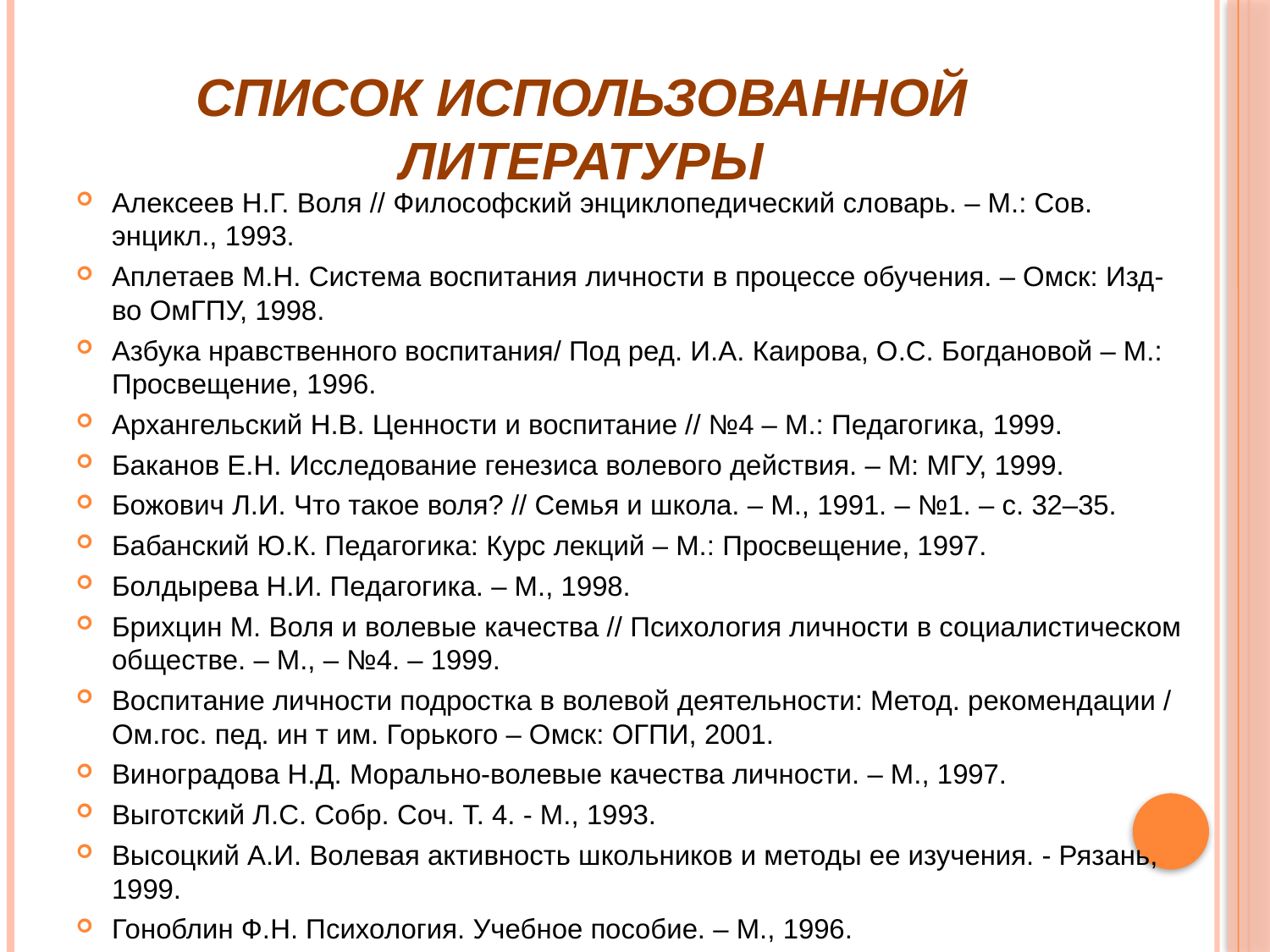

# Список использованной литературы
Алексеев Н.Г. Воля // Философский энциклопедический словарь. – М.: Сов. энцикл., 1993.
Аплетаев М.Н. Система воспитания личности в процессе обучения. – Омск: Изд-во ОмГПУ, 1998.
Азбука нравственного воспитания/ Под ред. И.А. Каирова, О.С. Богдановой – М.: Просвещение, 1996.
Архангельский Н.В. Ценности и воспитание // №4 – М.: Педагогика, 1999.
Баканов Е.Н. Исследование генезиса волевого действия. – М: МГУ, 1999.
Божович Л.И. Что такое воля? // Семья и школа. – М., 1991. – №1. – с. 32–35.
Бабанский Ю.К. Педагогика: Курс лекций – М.: Просвещение, 1997.
Болдырева Н.И. Педагогика. – М., 1998.
Брихцин М. Воля и волевые качества // Психология личности в социалистическом обществе. – М., – №4. – 1999.
Воспитание личности подростка в волевой деятельности: Метод. рекомендации / Ом.гос. пед. ин т им. Горького – Омск: ОГПИ, 2001.
Виноградова Н.Д. Морально-волевые качества личности. – М., 1997.
Выготский Л.С. Собр. Соч. Т. 4. - М., 1993.
Высоцкий А.И. Волевая активность школьников и методы ее изучения. - Рязань, 1999.
Гоноблин Ф.Н. Психология. Учебное пособие. – М., 1996.